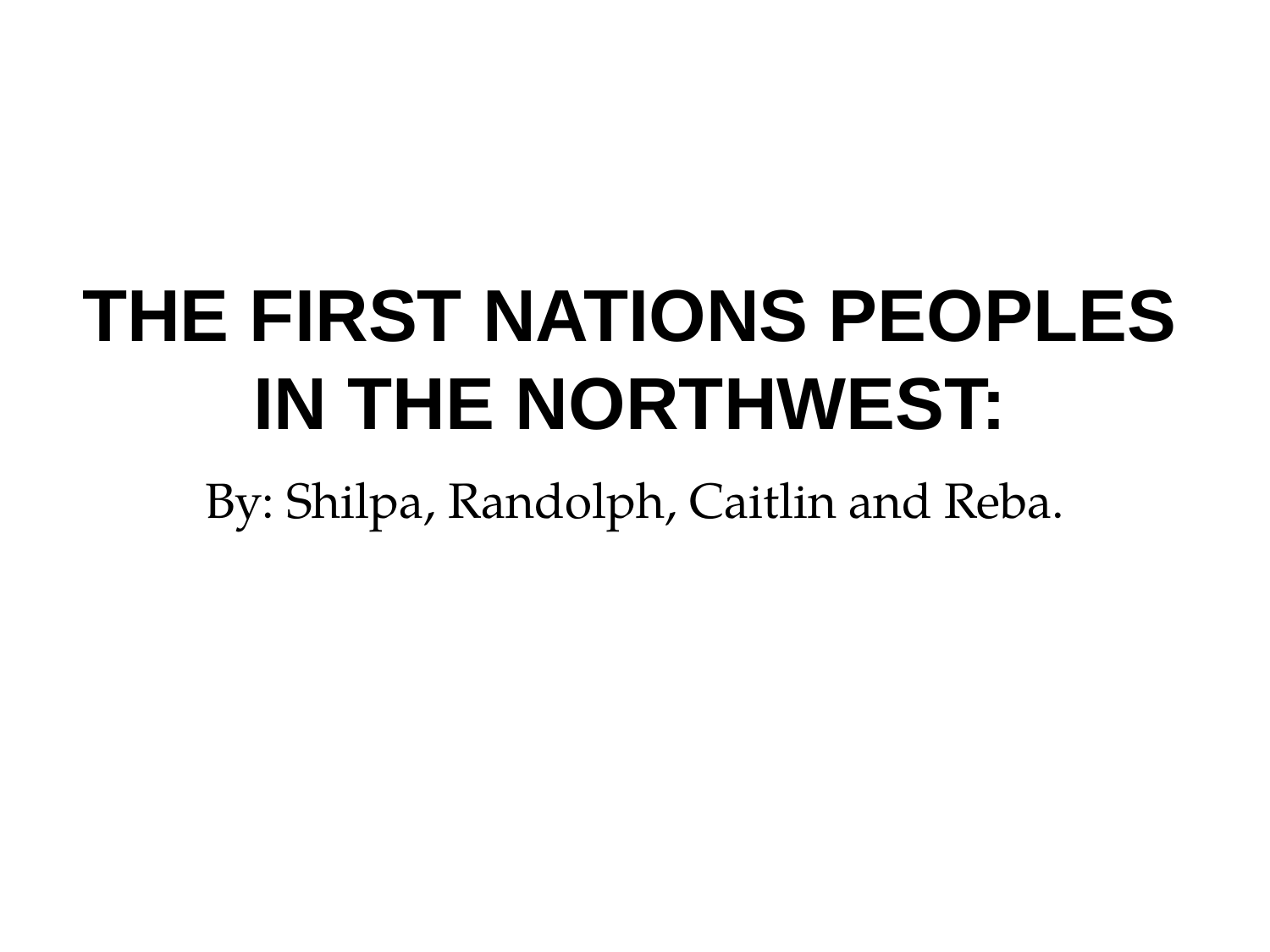

# The First Nations Peoples in the Northwest:
By: Shilpa, Randolph, Caitlin and Reba.